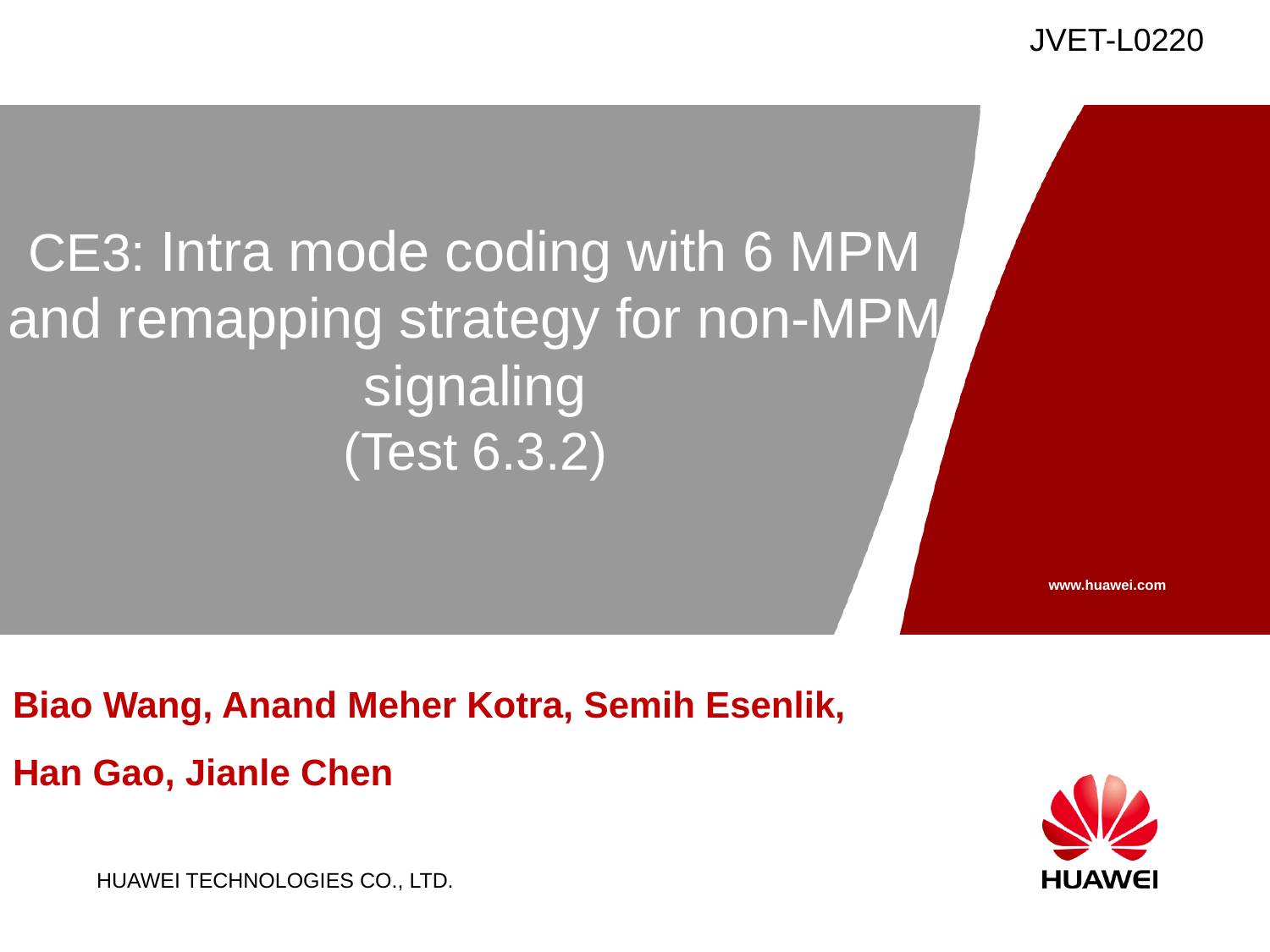

# CE3: Intra mode coding with 6 MPM and remapping strategy for non-MPM signaling (Test 6.3.2)
Biao Wang, Anand Meher Kotra, Semih Esenlik,
Han Gao, Jianle Chen